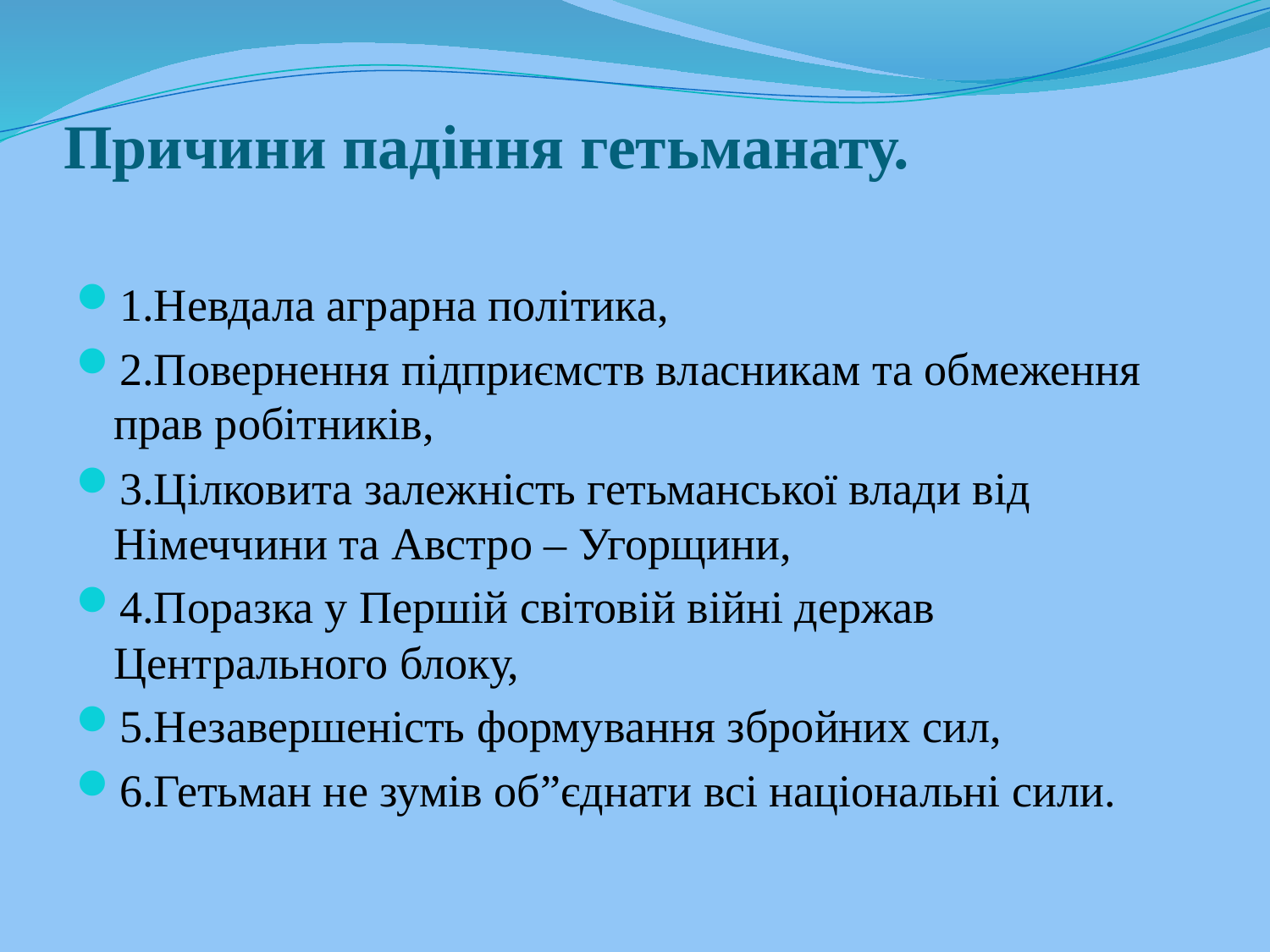

# Причини падіння гетьманату.
1.Невдала аграрна політика,
2.Повернення підприємств власникам та обмеження прав робітників,
3.Цілковита залежність гетьманської влади від Німеччини та Австро – Угорщини,
4.Поразка у Першій світовій війні держав Центрального блоку,
5.Незавершеність формування збройних сил,
6.Гетьман не зумів об”єднати всі національні сили.